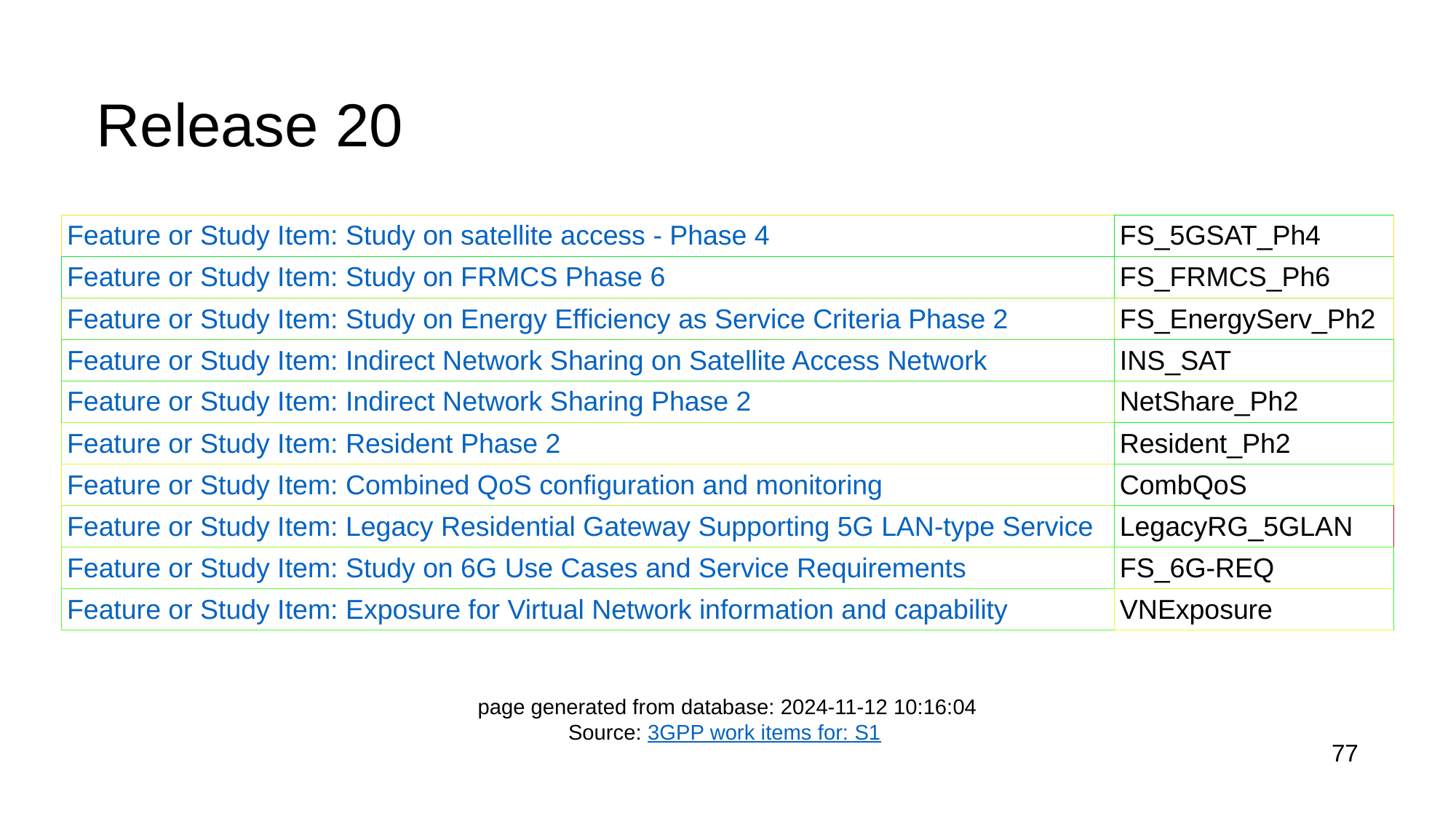

# Release 20
| Feature or Study Item: Study on satellite access - Phase 4 | FS\_5GSAT\_Ph4 |
| --- | --- |
| Feature or Study Item: Study on FRMCS Phase 6 | FS\_FRMCS\_Ph6 |
| Feature or Study Item: Study on Energy Efficiency as Service Criteria Phase 2 | FS\_EnergyServ\_Ph2 |
| Feature or Study Item: Indirect Network Sharing on Satellite Access Network | INS\_SAT |
| Feature or Study Item: Indirect Network Sharing Phase 2 | NetShare\_Ph2 |
| Feature or Study Item: Resident Phase 2 | Resident\_Ph2 |
| Feature or Study Item: Combined QoS configuration and monitoring | CombQoS |
| Feature or Study Item: Legacy Residential Gateway Supporting 5G LAN-type Service | LegacyRG\_5GLAN |
| Feature or Study Item: Study on 6G Use Cases and Service Requirements | FS\_6G-REQ |
| Feature or Study Item: Exposure for Virtual Network information and capability | VNExposure |
page generated from database: 2024-11-12 10:16:04
Source: 3GPP work items for: S1
77